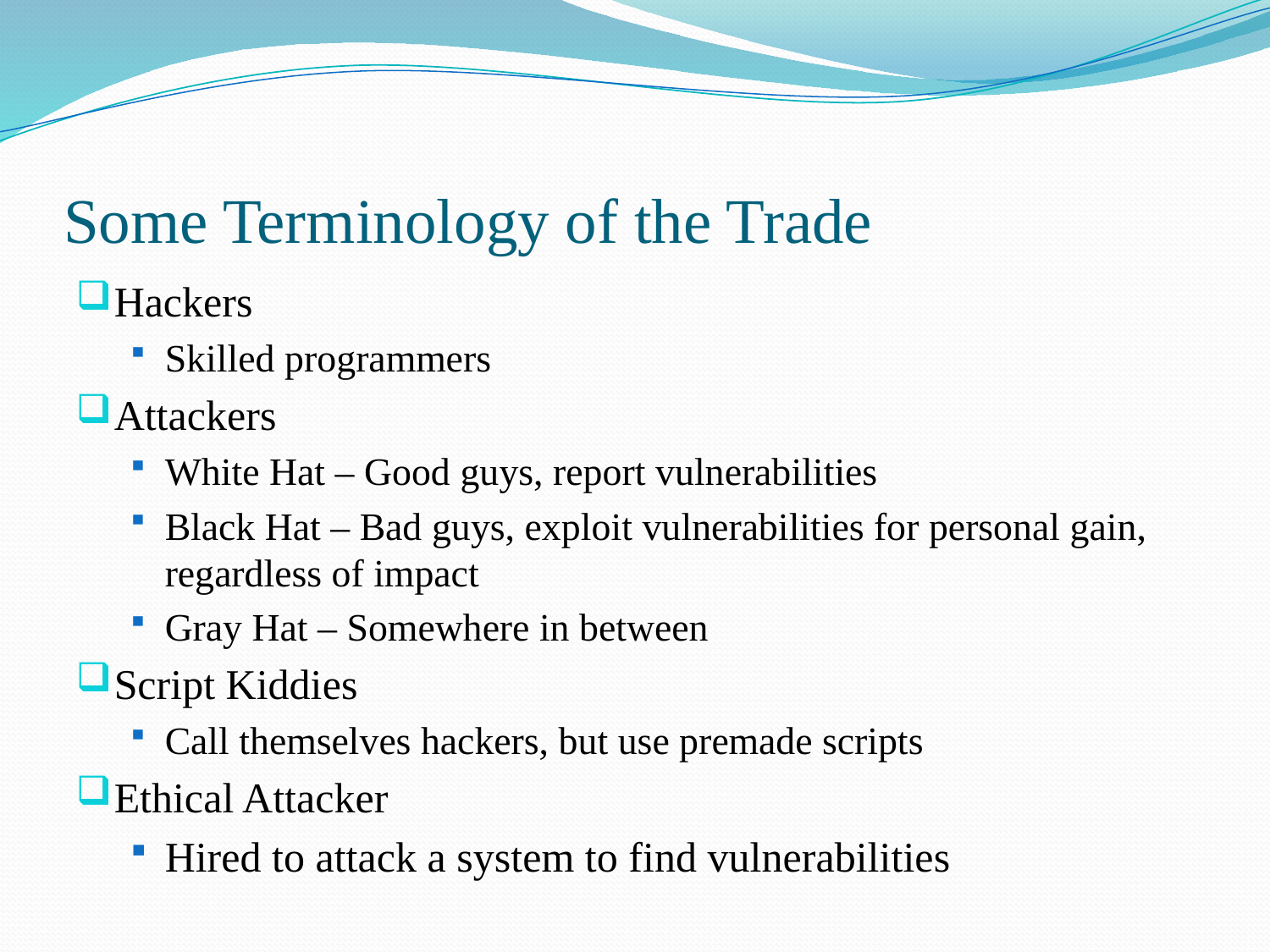

# Some Terminology of the Trade
Hackers
Skilled programmers
Attackers
White Hat – Good guys, report vulnerabilities
Black Hat – Bad guys, exploit vulnerabilities for personal gain, regardless of impact
Gray Hat – Somewhere in between
Script Kiddies
Call themselves hackers, but use premade scripts
Ethical Attacker
Hired to attack a system to find vulnerabilities